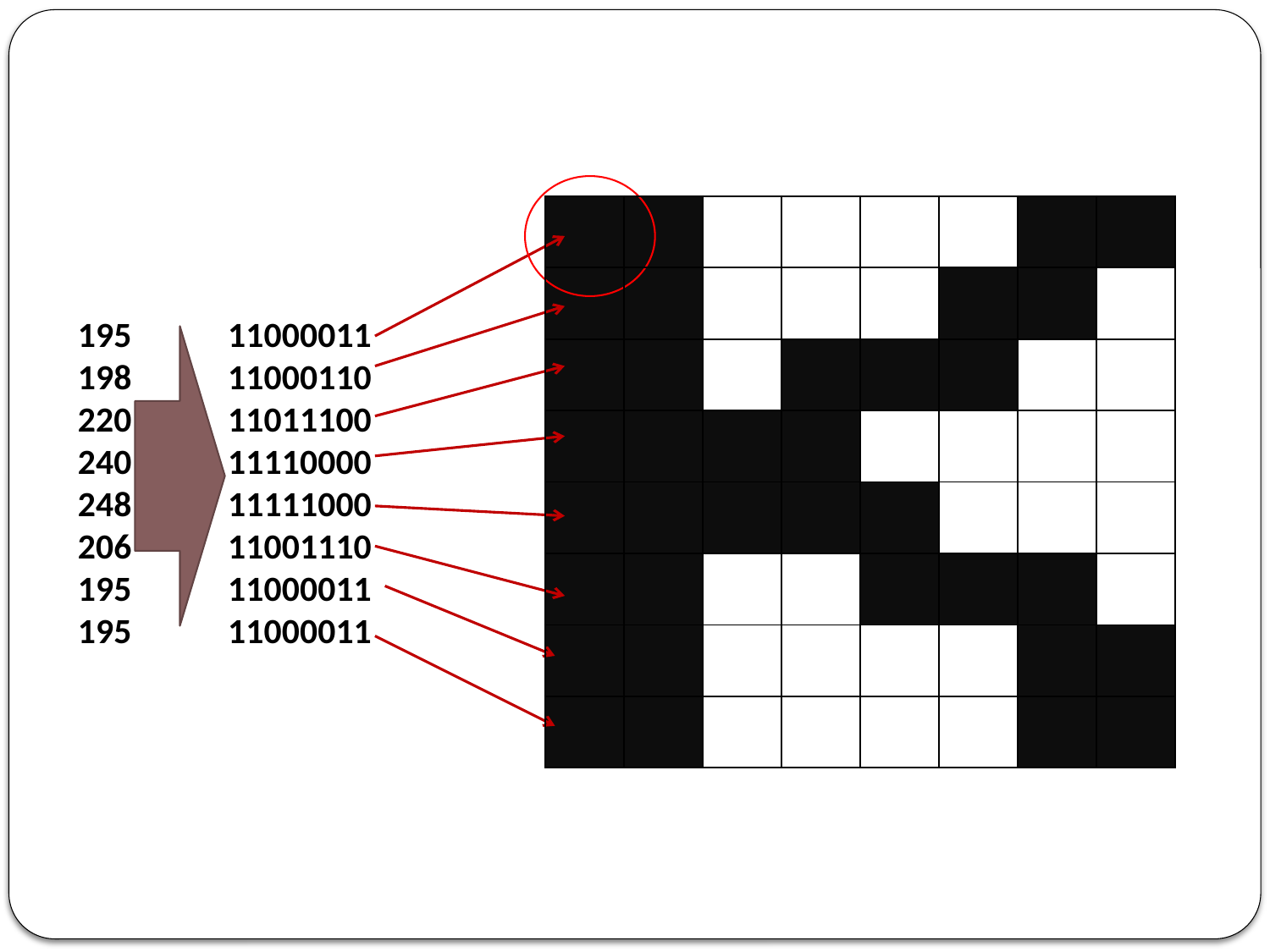

|  |  |  |  |  |  |  |  |
| --- | --- | --- | --- | --- | --- | --- | --- |
|  |  |  |  |  |  |  |  |
|  |  |  |  |  |  |  |  |
|  |  |  |  |  |  |  |  |
|  |  |  |  |  |  |  |  |
|  |  |  |  |  |  |  |  |
|  |  |  |  |  |  |  |  |
|  |  |  |  |  |  |  |  |
|  |  |  |  |  |  |  |  |
| --- | --- | --- | --- | --- | --- | --- | --- |
|  |  |  |  |  |  |  |  |
|  |  |  |  |  |  |  |  |
|  |  |  |  |  |  |  |  |
|  |  |  |  |  |  |  |  |
|  |  |  |  |  |  |  |  |
|  |  |  |  |  |  |  |  |
|  |  |  |  |  |  |  |  |
195
198
220
240
248
206
195
195
11000011
11000110
11011100
11110000
11111000
11001110
11000011
11000011